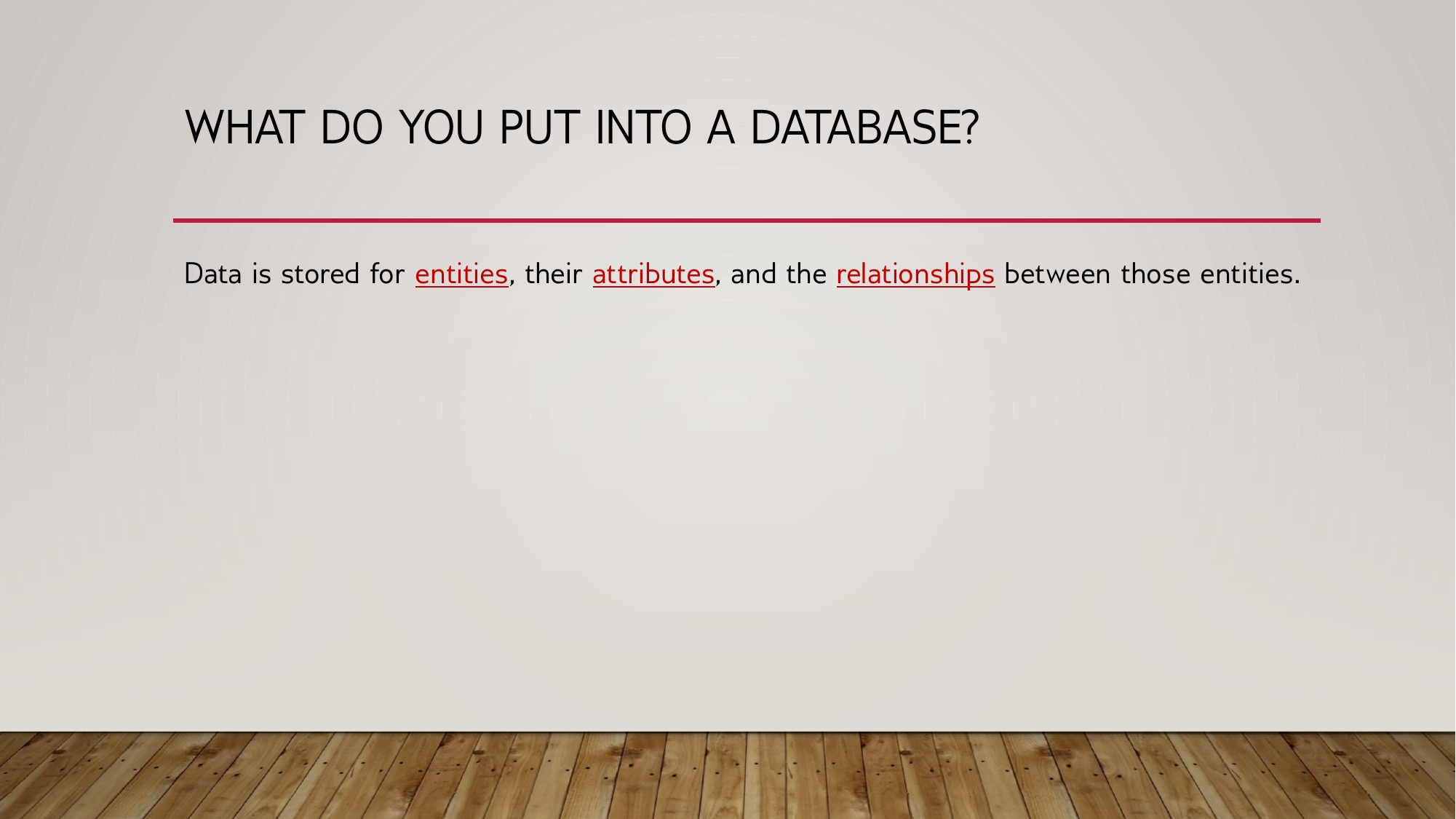

# What do you put into a database?
Data is stored for entities, their attributes, and the relationships between those entities.